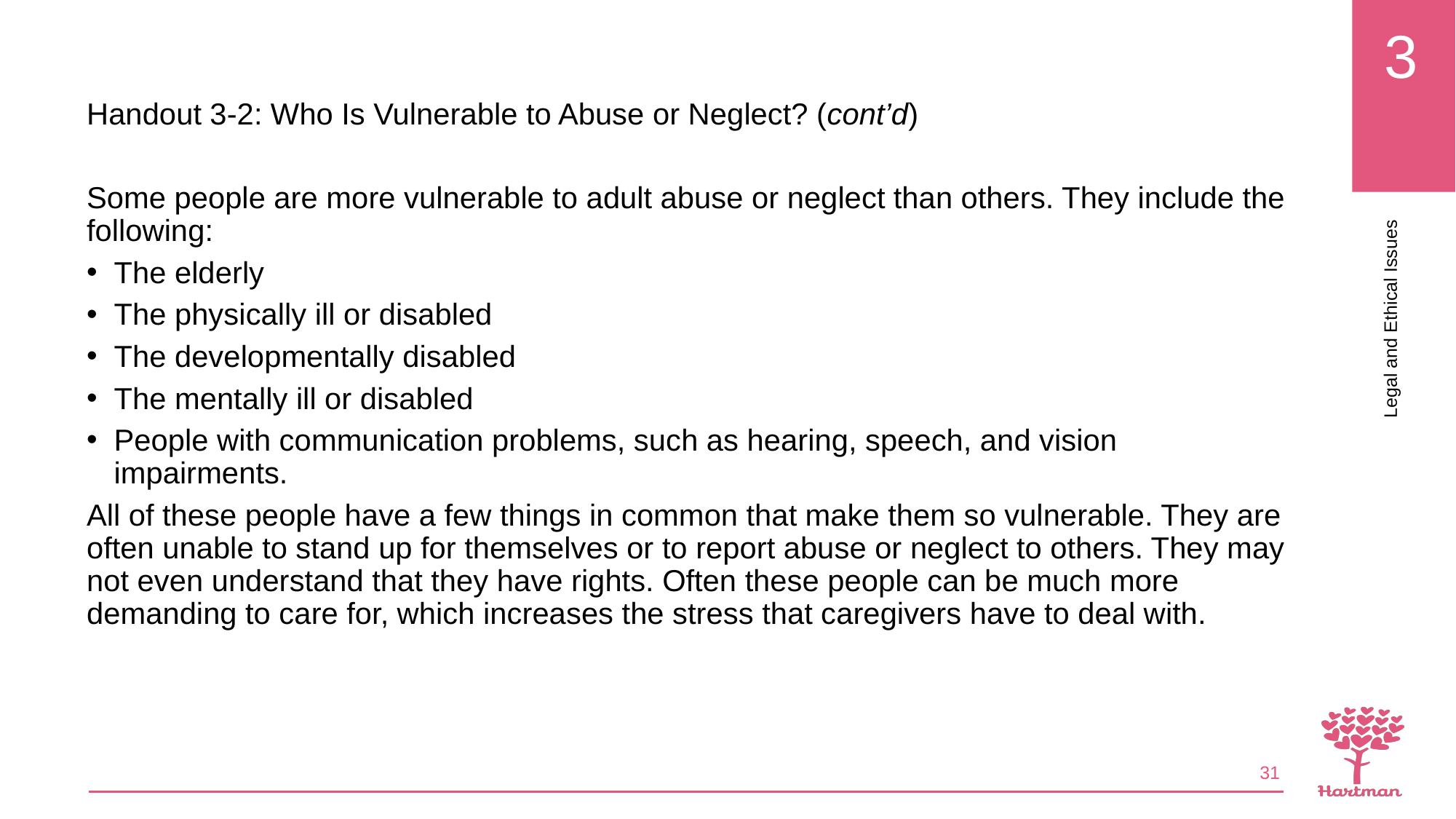

Handout 3-2: Who Is Vulnerable to Abuse or Neglect? (cont’d)

Some people are more vulnerable to adult abuse or neglect than others. They include the following:
The elderly
The physically ill or disabled
The developmentally disabled
The mentally ill or disabled
People with communication problems, such as hearing, speech, and vision impairments.
All of these people have a few things in common that make them so vulnerable. They are often unable to stand up for themselves or to report abuse or neglect to others. They may not even understand that they have rights. Often these people can be much more demanding to care for, which increases the stress that caregivers have to deal with.

31